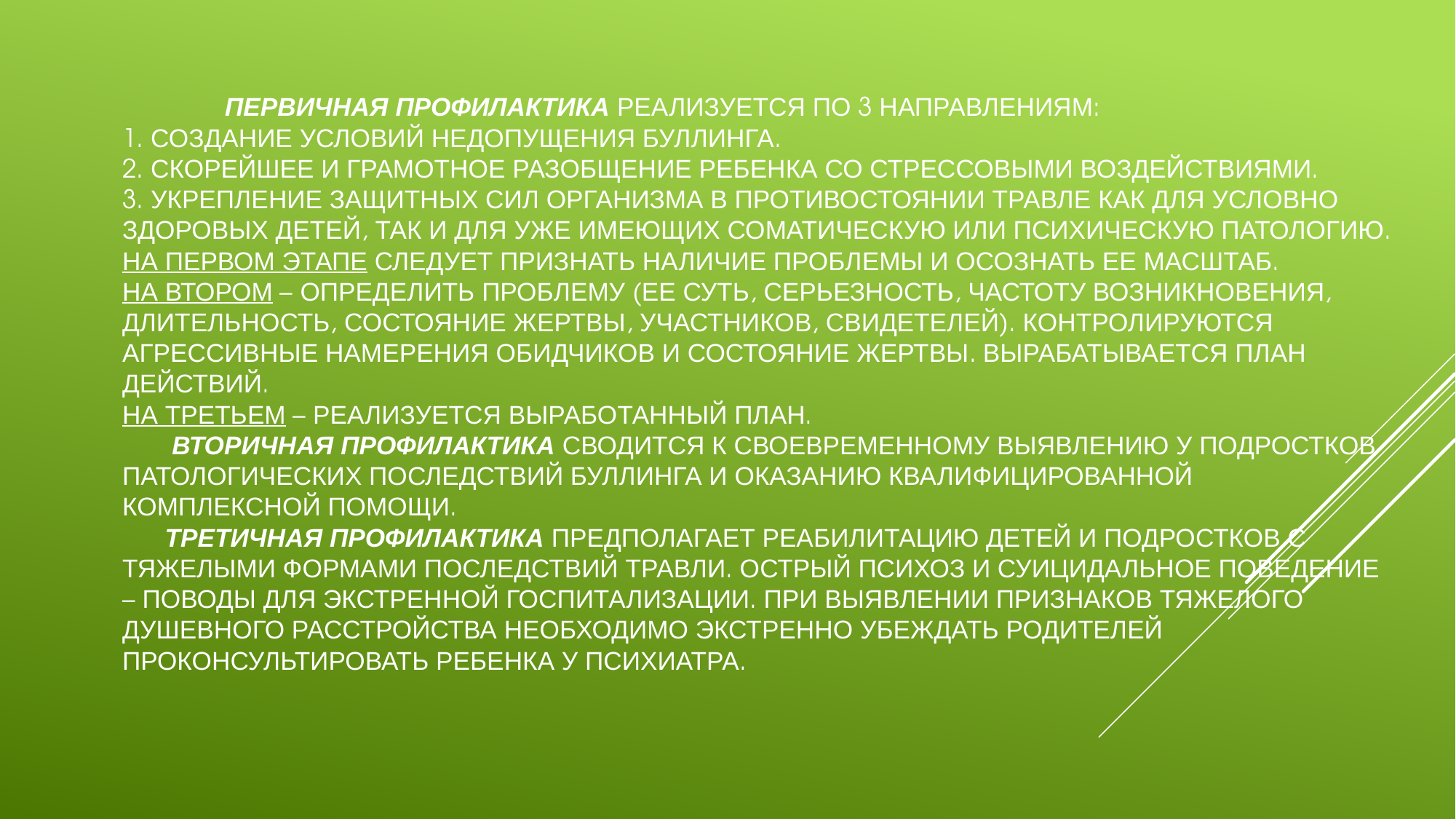

# Первичная профилактика реализуется по 3 направлениям: 1. Создание условий недопущения буллинга. 2. Скорейшее и грамотное разобщение ребенка со стрессовыми воздействиями. 3. Укрепление защитных сил организма в противостоянии травле как для условно здоровых детей, так и для уже имеющих соматическую или психическую патологию. На первом этапе следует признать наличие проблемы и осознать ее масштаб. На втором – определить проблему (ее суть, серьезность, частоту возникновения, длительность, состояние жертвы, участников, свидетелей). Контролируются агрессивные намерения обидчиков и состояние жертвы. Вырабатывается план действий. На третьем – реализуется выработанный план. Вторичная профилактика сводится к своевременному выявлению у подростков патологических последствий буллинга и оказанию квалифицированной комплексной помощи. Третичная профилактика предполагает реабилитацию детей и подростков с тяжелыми формами последствий травли. Острый психоз и суицидальное поведение – поводы для экстренной госпитализации. При выявлении признаков тяжелого душевного расстройства необходимо экстренно убеждать родителей проконсультировать ребенка у психиатра.